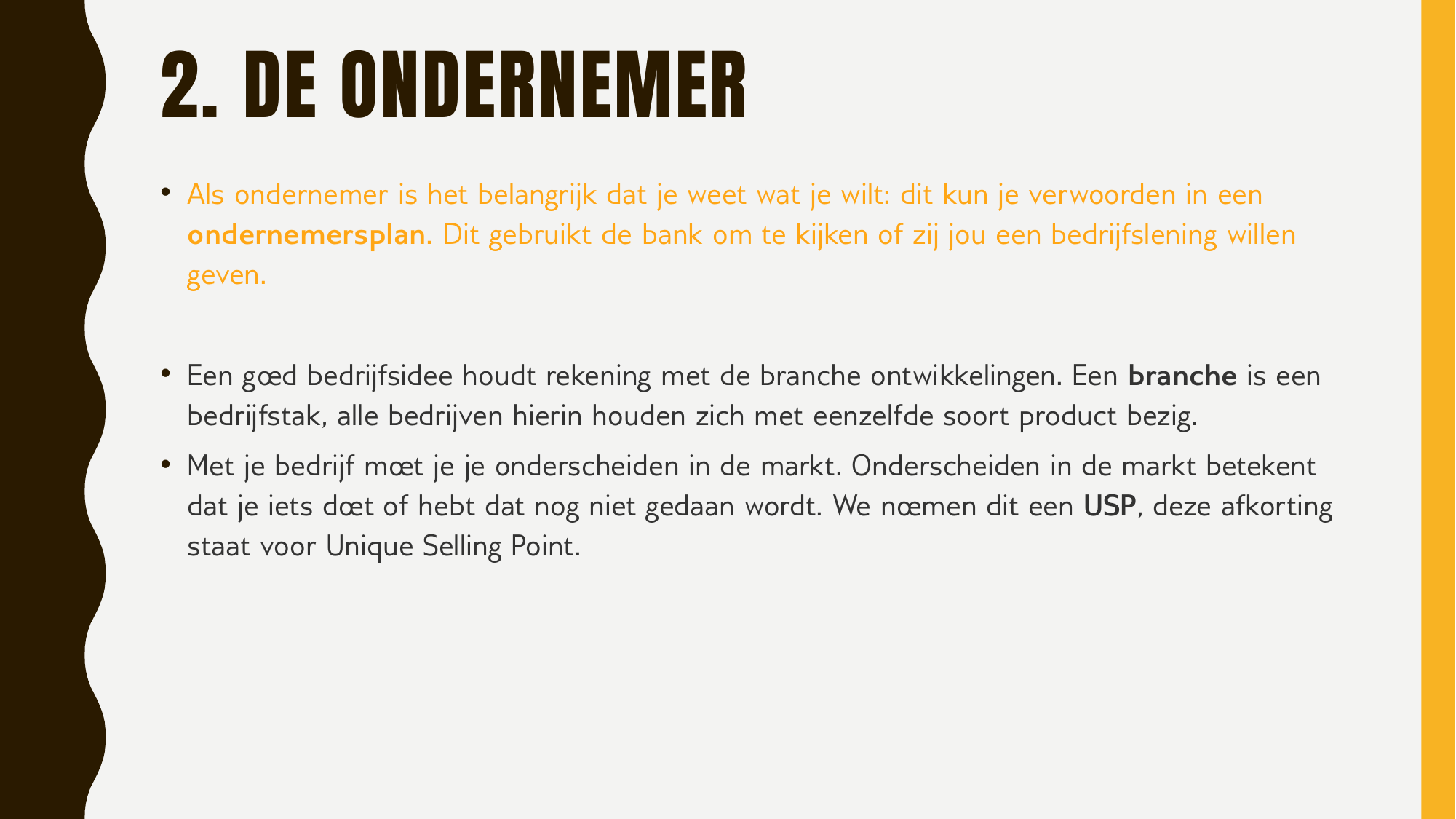

# 2. De ondernemer
Als ondernemer is het belangrijk dat je weet wat je wilt: dit kun je verwoorden in een ondernemersplan. Dit gebruikt de bank om te kijken of zij jou een bedrijfslening willen geven.

Een goed bedrijfsidee houdt rekening met de branche ontwikkelingen. Een branche is een bedrijfstak, alle bedrijven hierin houden zich met eenzelfde soort product bezig.
Met je bedrijf moet je je onderscheiden in de markt. Onderscheiden in de markt betekent dat je iets doet of hebt dat nog niet gedaan wordt. We noemen dit een USP, deze afkorting staat voor Unique Selling Point.